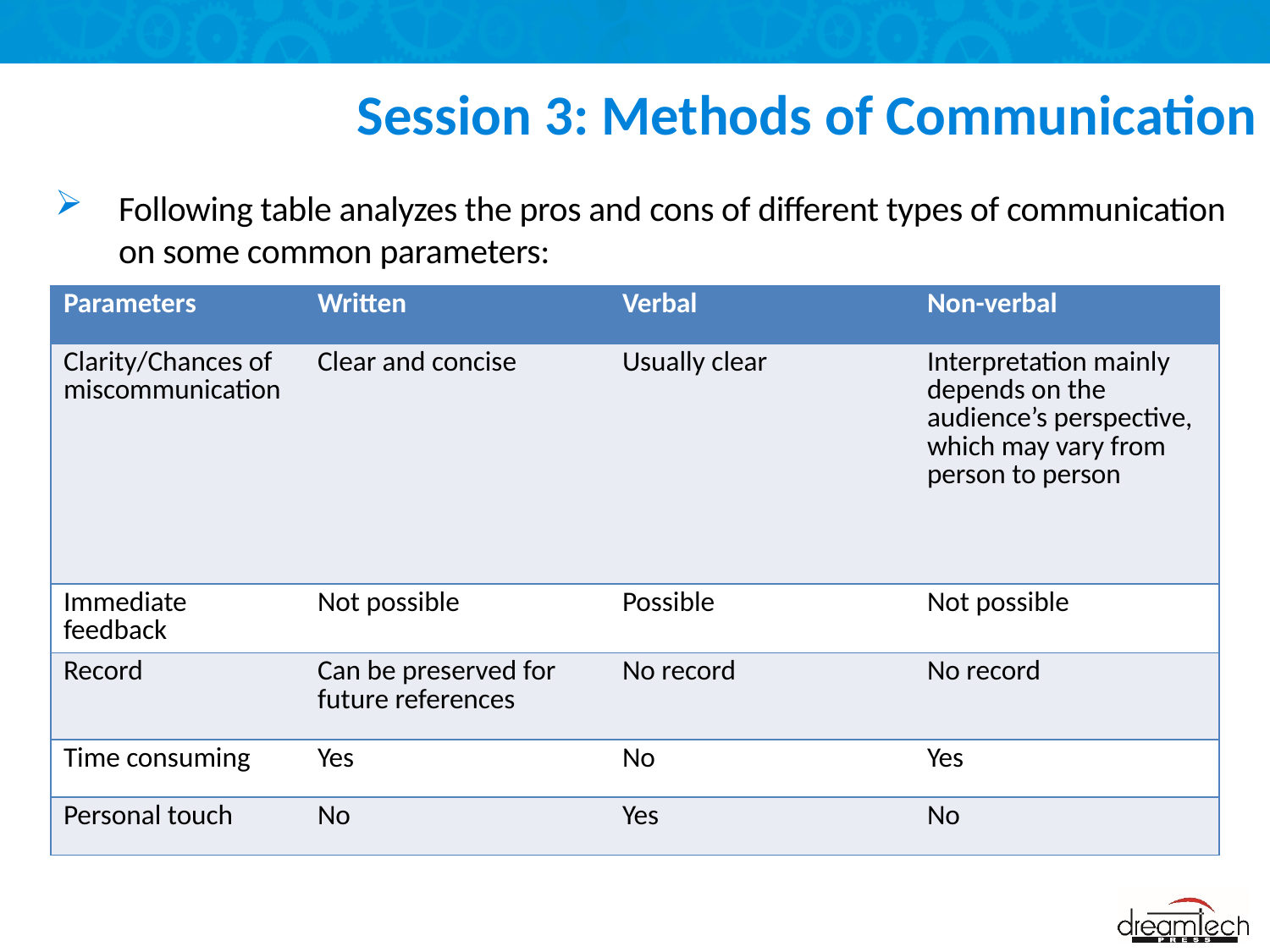

# Session 3: Methods of Communication
Following table analyzes the pros and cons of different types of communication on some common parameters:

| Parameters | Written | Verbal | Non-verbal |
| --- | --- | --- | --- |
| Clarity/Chances of miscommunication | Clear and concise | Usually clear | Interpretation mainly depends on the audience’s perspective, which may vary from person to person |
| Immediate feedback | Not possible | Possible | Not possible |
| Record | Can be preserved for future references | No record | No record |
| Time consuming | Yes | No | Yes |
| Personal touch | No | Yes | No |